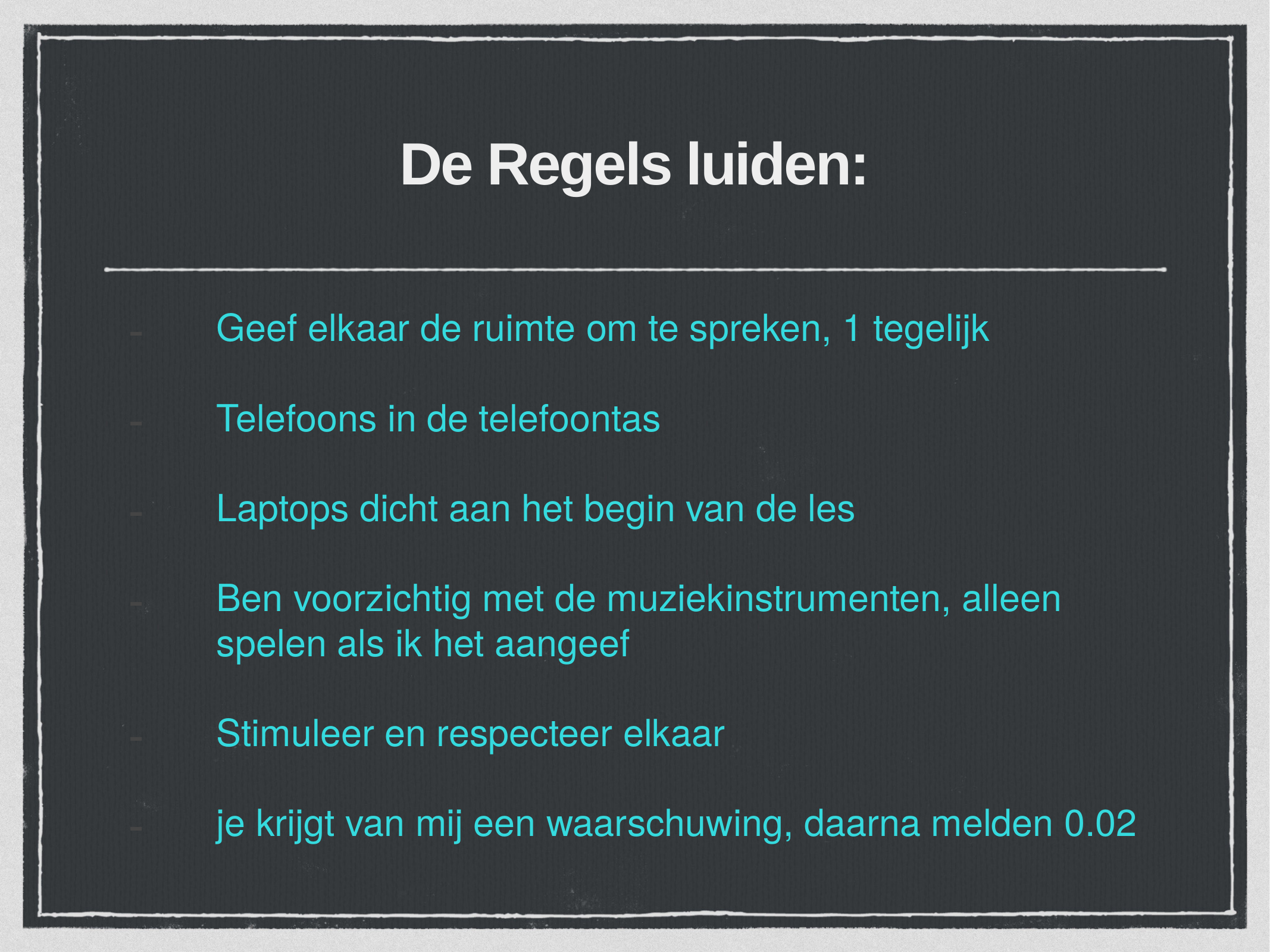

# De Regels luiden:
Geef elkaar de ruimte om te spreken, 1 tegelijk
Telefoons in de telefoontas

Laptops dicht aan het begin van de les

Ben voorzichtig met de muziekinstrumenten, alleen spelen als ik het aangeef

Stimuleer en respecteer elkaar

je krijgt van mij een waarschuwing, daarna melden 0.02